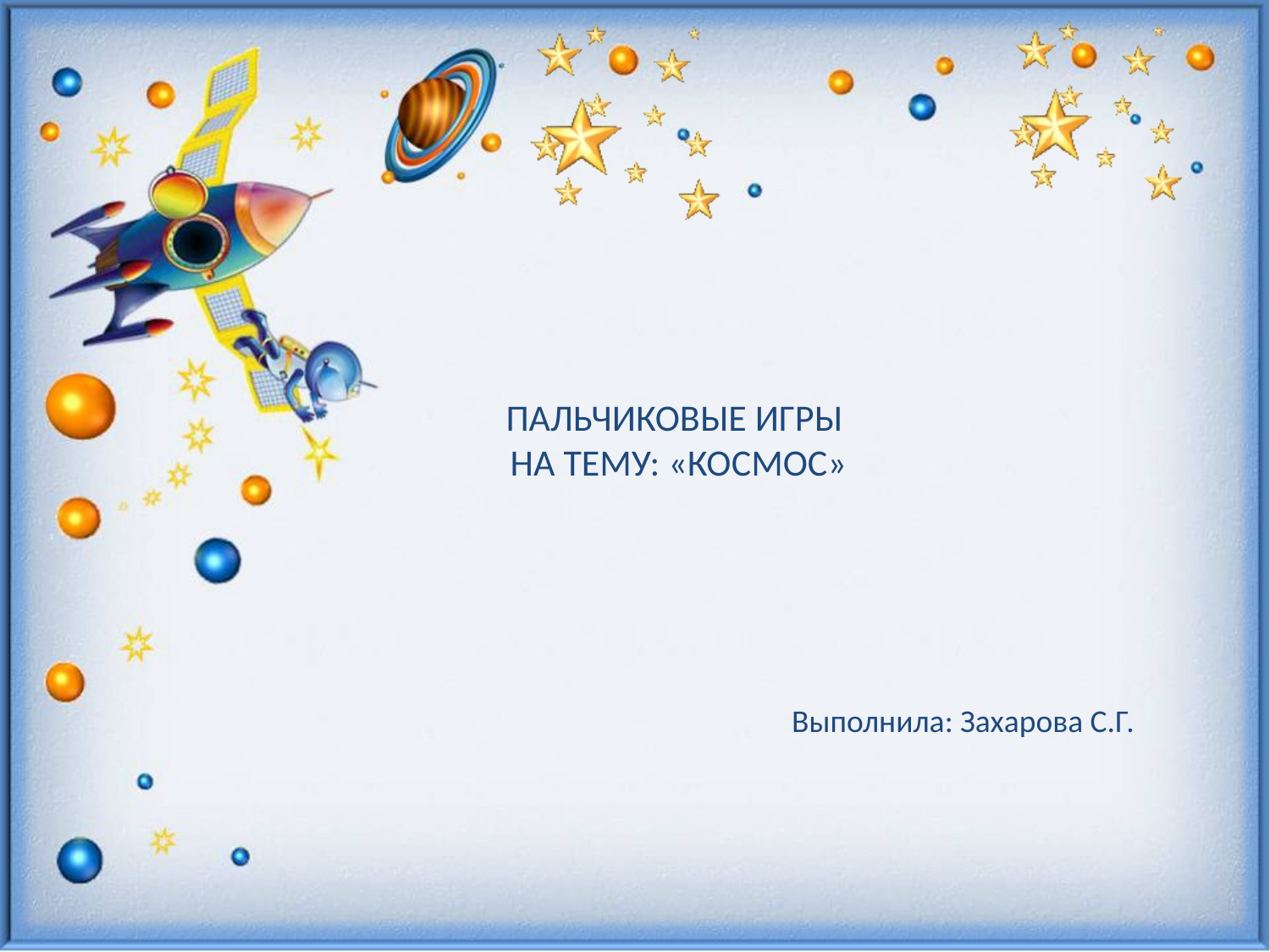

# ПАЛЬЧИКОВЫЕ ИГРЫ НА ТЕМУ: «КОСМОС»

				Выполнила: Захарова С.Г.